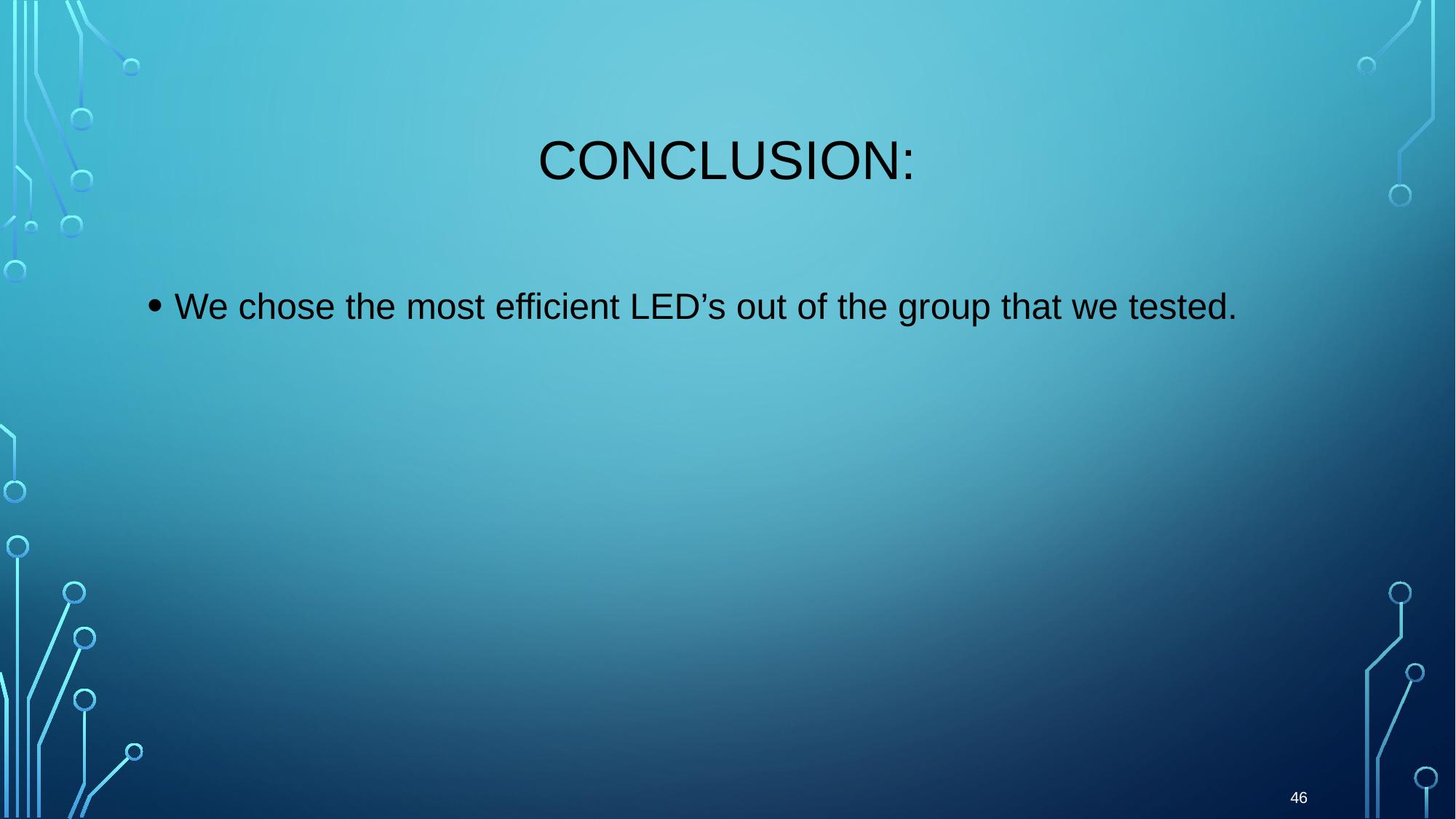

# Conclusion:
We chose the most efficient LED’s out of the group that we tested.
46